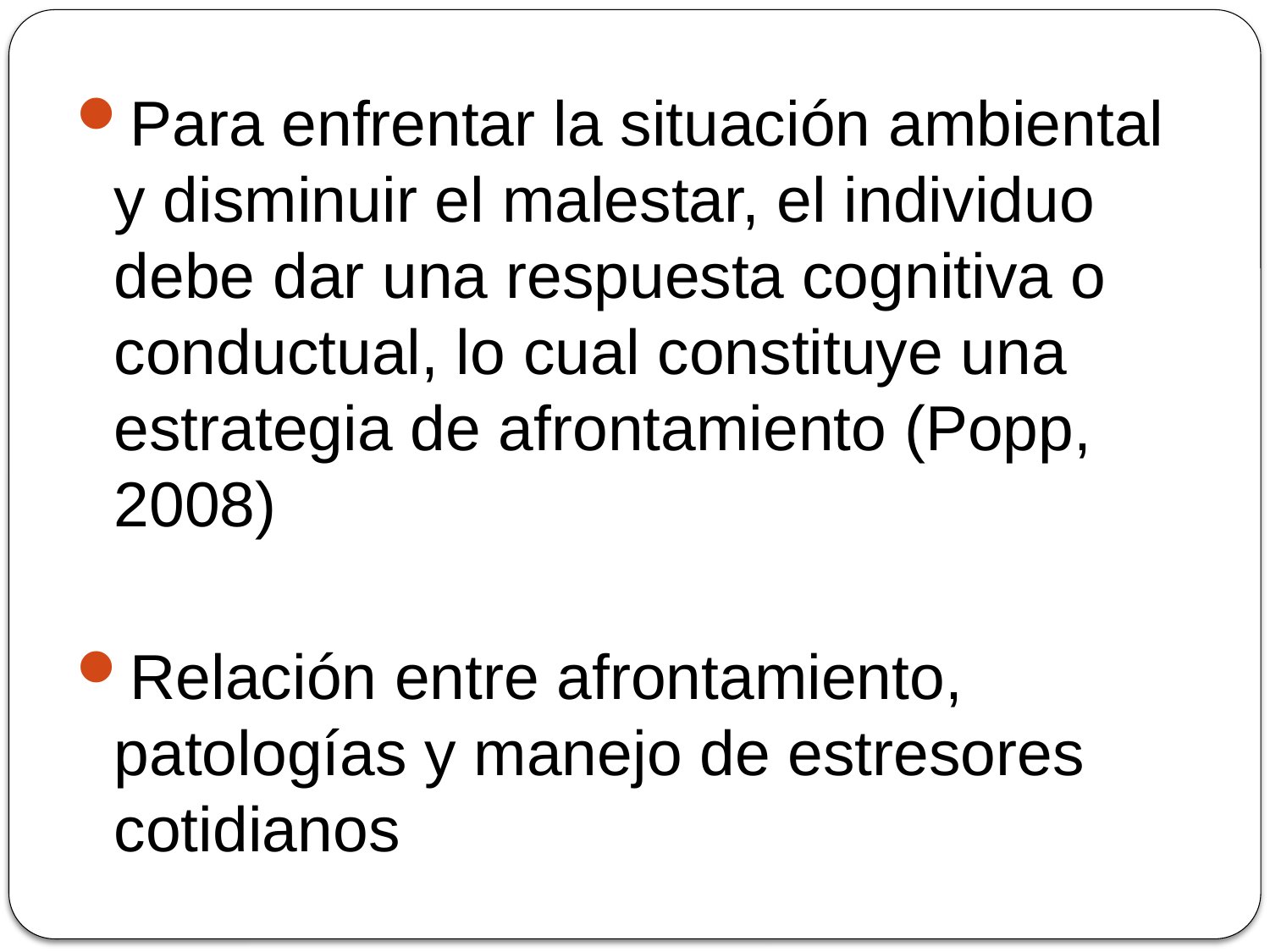

Para enfrentar la situación ambiental y disminuir el malestar, el individuo debe dar una respuesta cognitiva o conductual, lo cual constituye una estrategia de afrontamiento (Popp, 2008)

Relación entre afrontamiento, patologías y manejo de estresores cotidianos